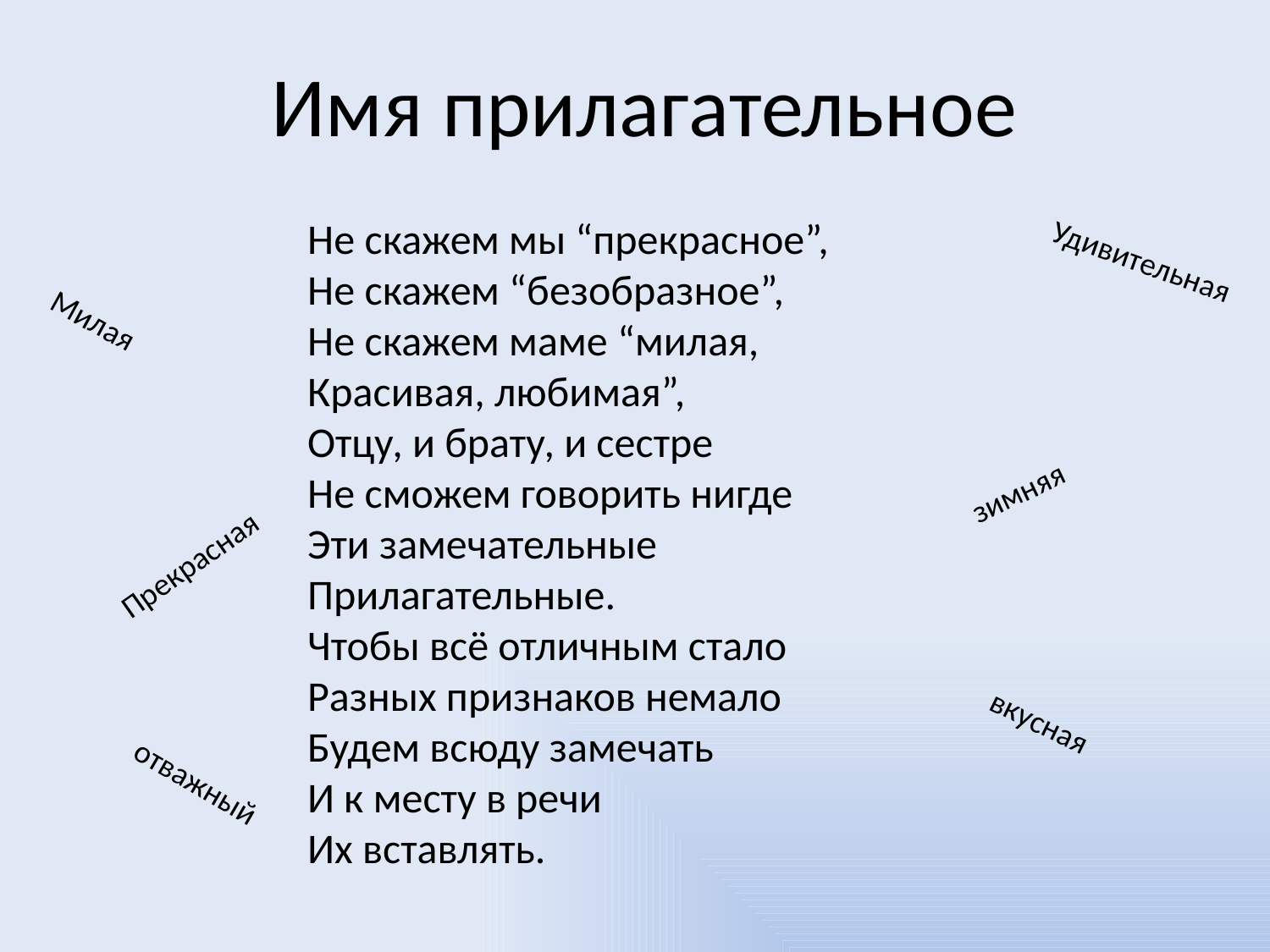

Имя прилагательное
Не скажем мы “прекрасное”,
Не скажем “безобразное”,
Не скажем маме “милая,
Красивая, любимая”,
Отцу, и брату, и сестре
Не сможем говорить нигде
Эти замечательные
Прилагательные.
Чтобы всё отличным стало
Разных признаков немало
Будем всюду замечать
И к месту в речи
Их вставлять.
Удивительная
Милая
зимняя
Прекрасная
вкусная
отважный